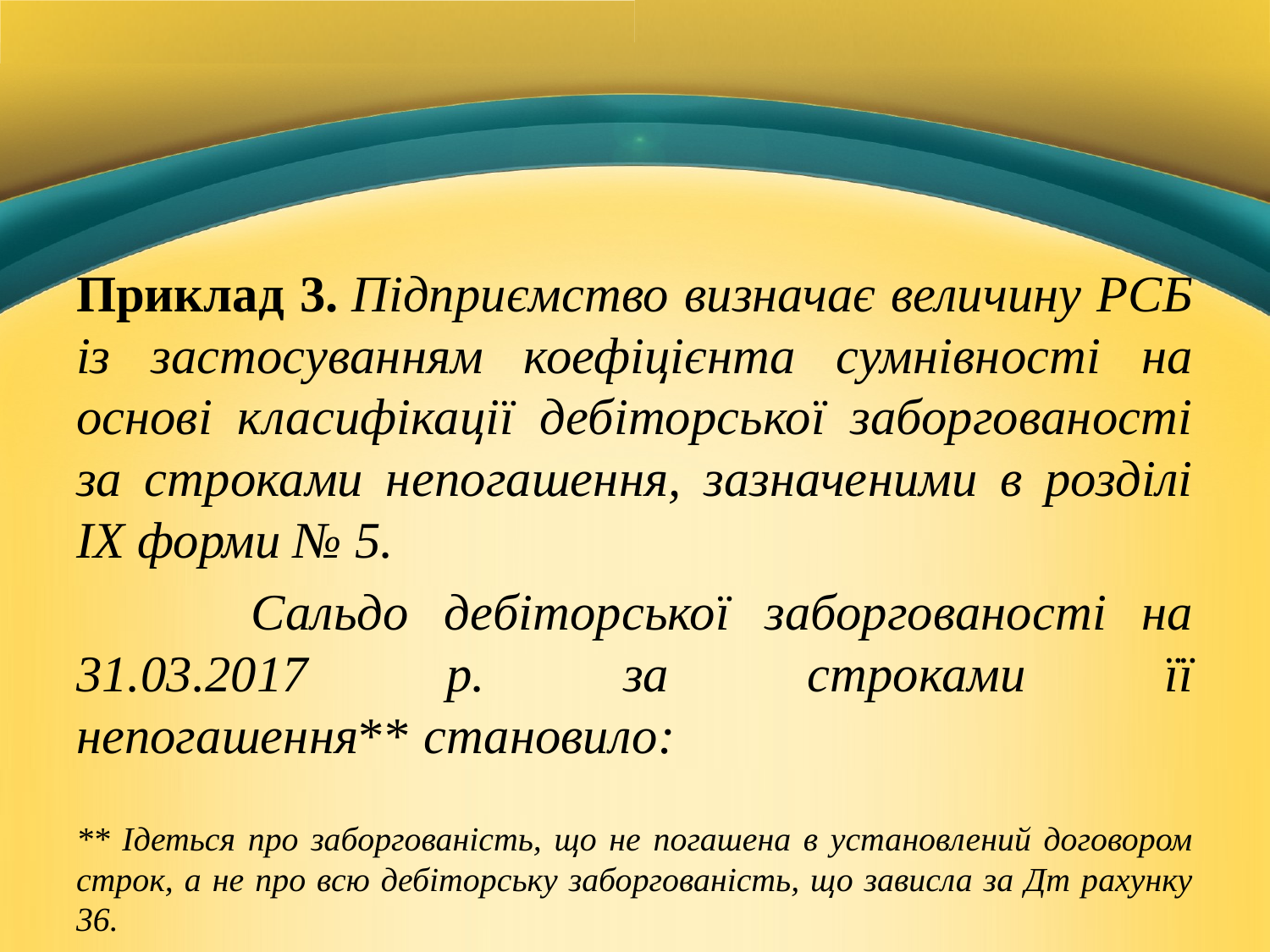

Приклад 3. Підприємство визначає величину РСБ із застосуванням коефіцієнта сумнівності на основі класифікації дебіторської заборгованості за строками непогашення, зазначеними в розділі ІХ форми № 5.
     Сальдо дебіторської заборгованості на 31.03.2017 р. за строками її непогашення** становило:

** Ідеться про заборгованість, що не погашена в установлений договором строк, а не про всю дебіторську заборгованість, що зависла за Дт рахунку 36.